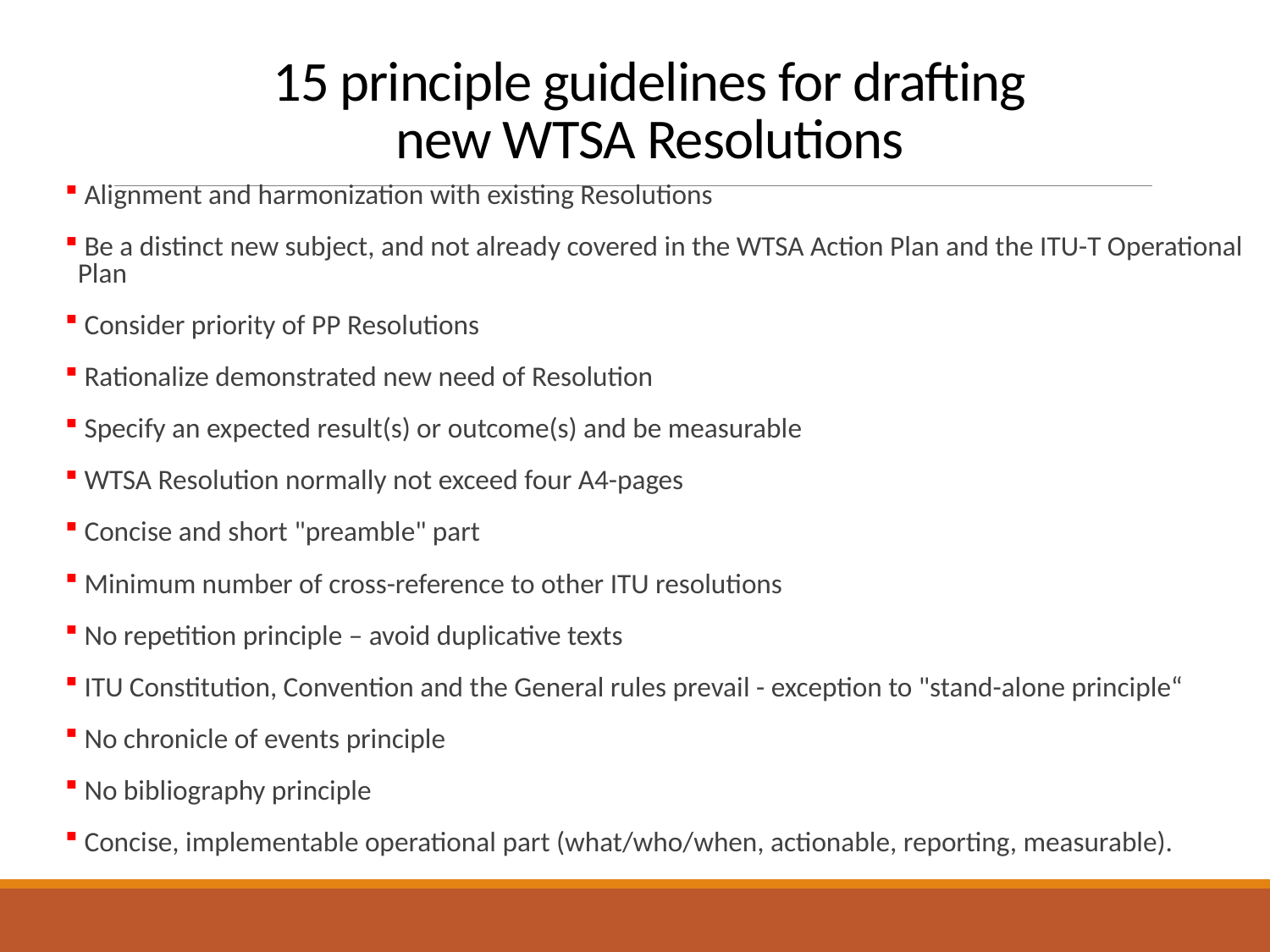

# 15 principle guidelines for drafting new WTSA Resolutions
 Alignment and harmonization with existing Resolutions
 Be a distinct new subject, and not already covered in the WTSA Action Plan and the ITU-T Operational Plan
 Consider priority of PP Resolutions
 Rationalize demonstrated new need of Resolution
 Specify an expected result(s) or outcome(s) and be measurable
 WTSA Resolution normally not exceed four A4-pages
 Concise and short "preamble" part
 Minimum number of cross-reference to other ITU resolutions
 No repetition principle – avoid duplicative texts
 ITU Constitution, Convention and the General rules prevail - exception to "stand-alone principle“
 No chronicle of events principle
 No bibliography principle
 Concise, implementable operational part (what/who/when, actionable, reporting, measurable).